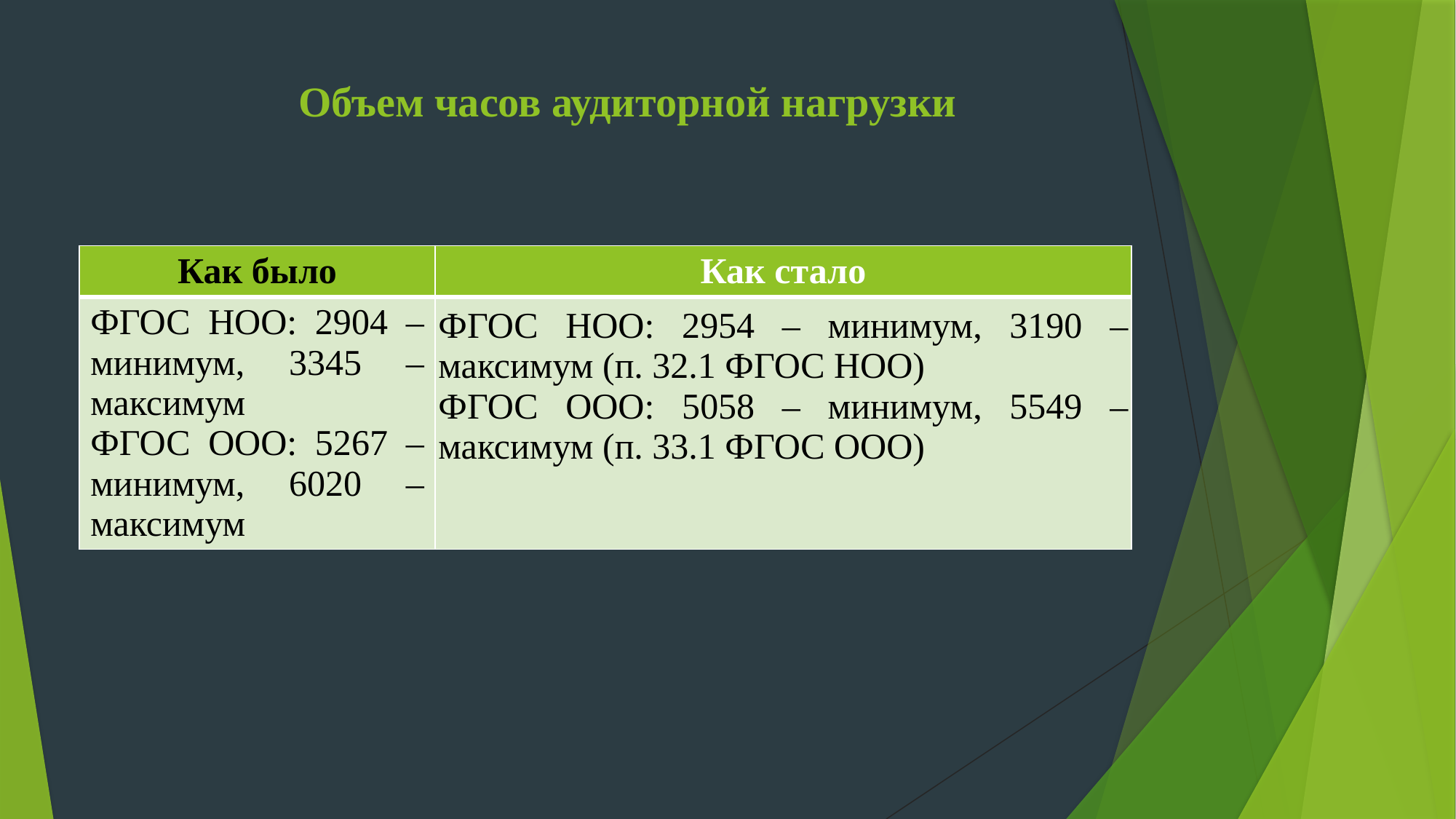

# Объем часов аудиторной нагрузки
| Как было | Как стало |
| --- | --- |
| ФГОС НОО: 2904 – минимум, 3345 – максимум ФГОС ООО: 5267 – минимум, 6020 – максимум | ФГОС НОО: 2954 – минимум, 3190 – максимум (п. 32.1 ФГОС НОО) ФГОС ООО: 5058 – минимум, 5549 – максимум (п. 33.1 ФГОС ООО) |